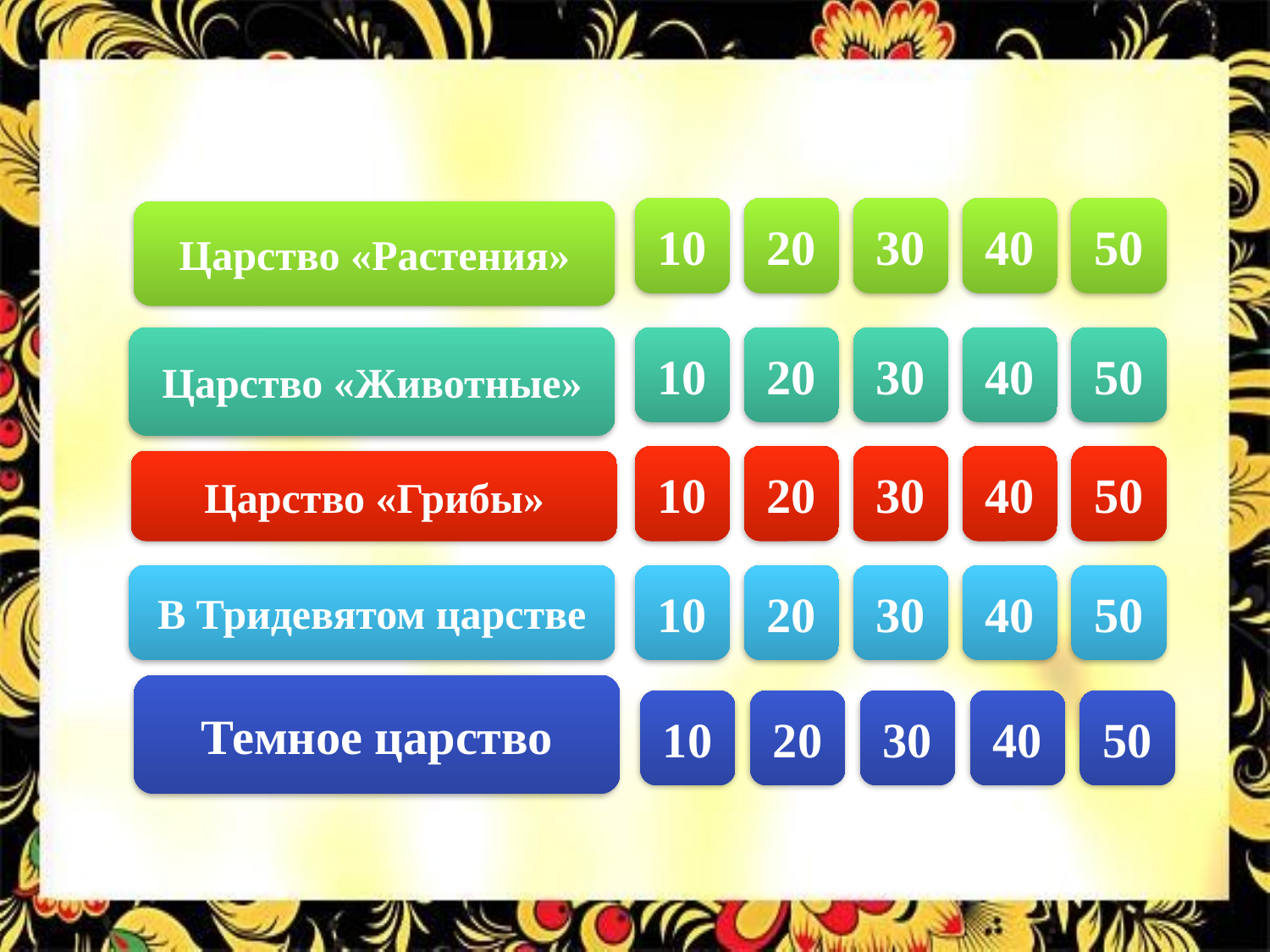

10
20
30
40
50
Царство «Растения»
Царство «Животные»
10
20
30
40
50
10
20
30
40
50
Царство «Грибы»
В Тридевятом царстве
10
20
30
40
50
Темное царство
10
20
30
40
50